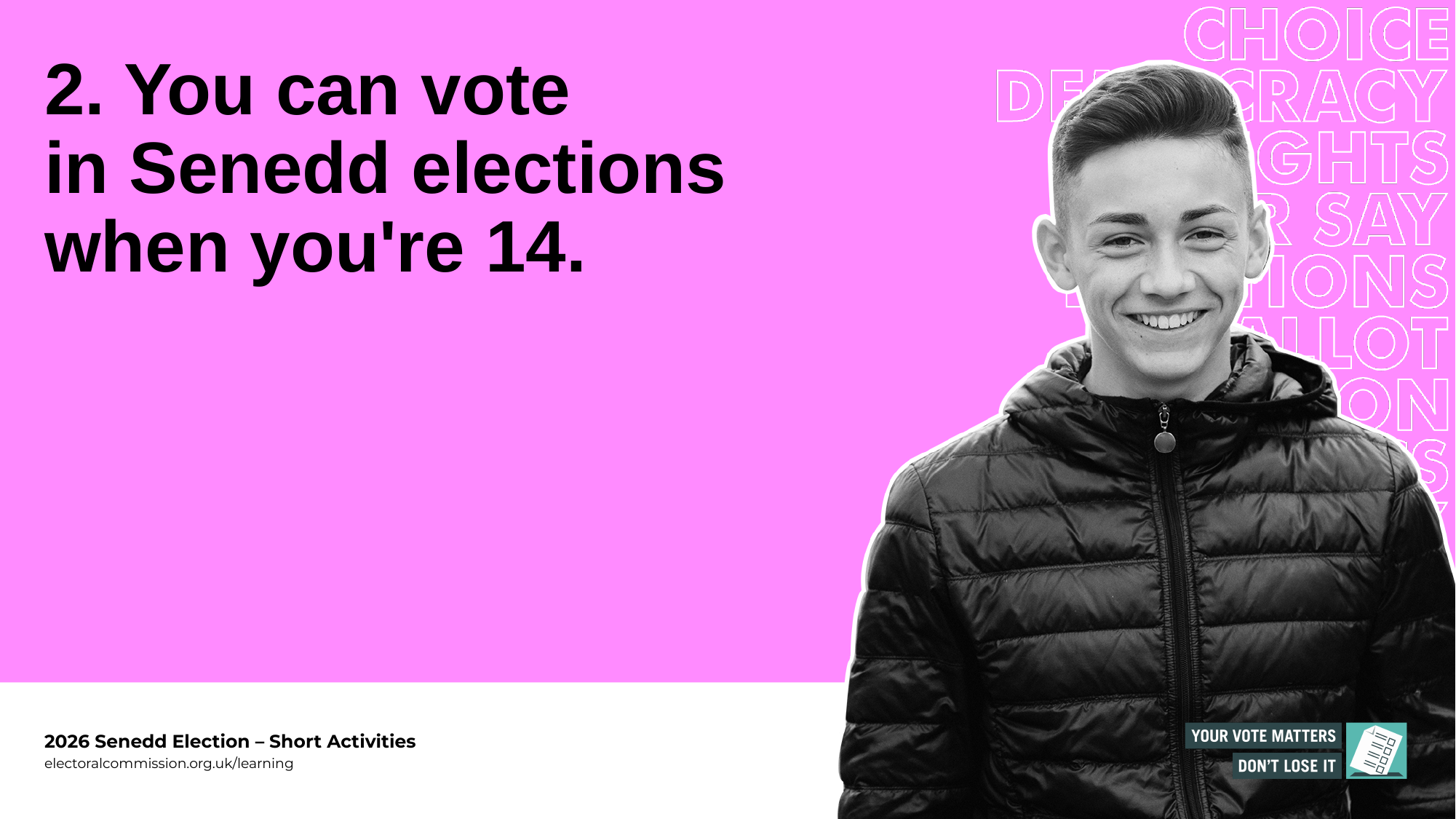

# 2. You can vote in Senedd elections when you're 14.
2026 Senedd Election – Short Activities